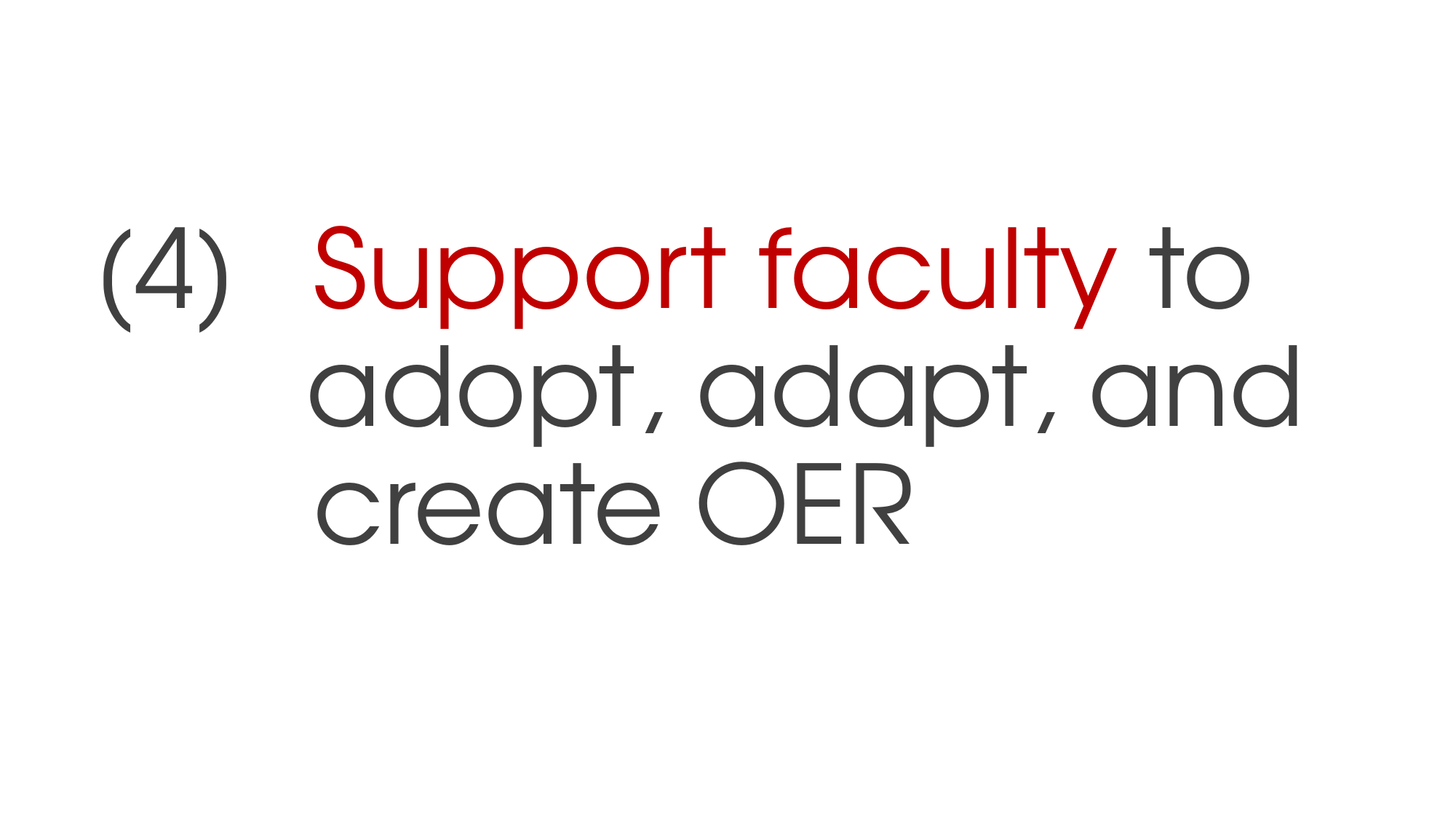

# (4)	Support faculty to adopt, adapt, and create OER